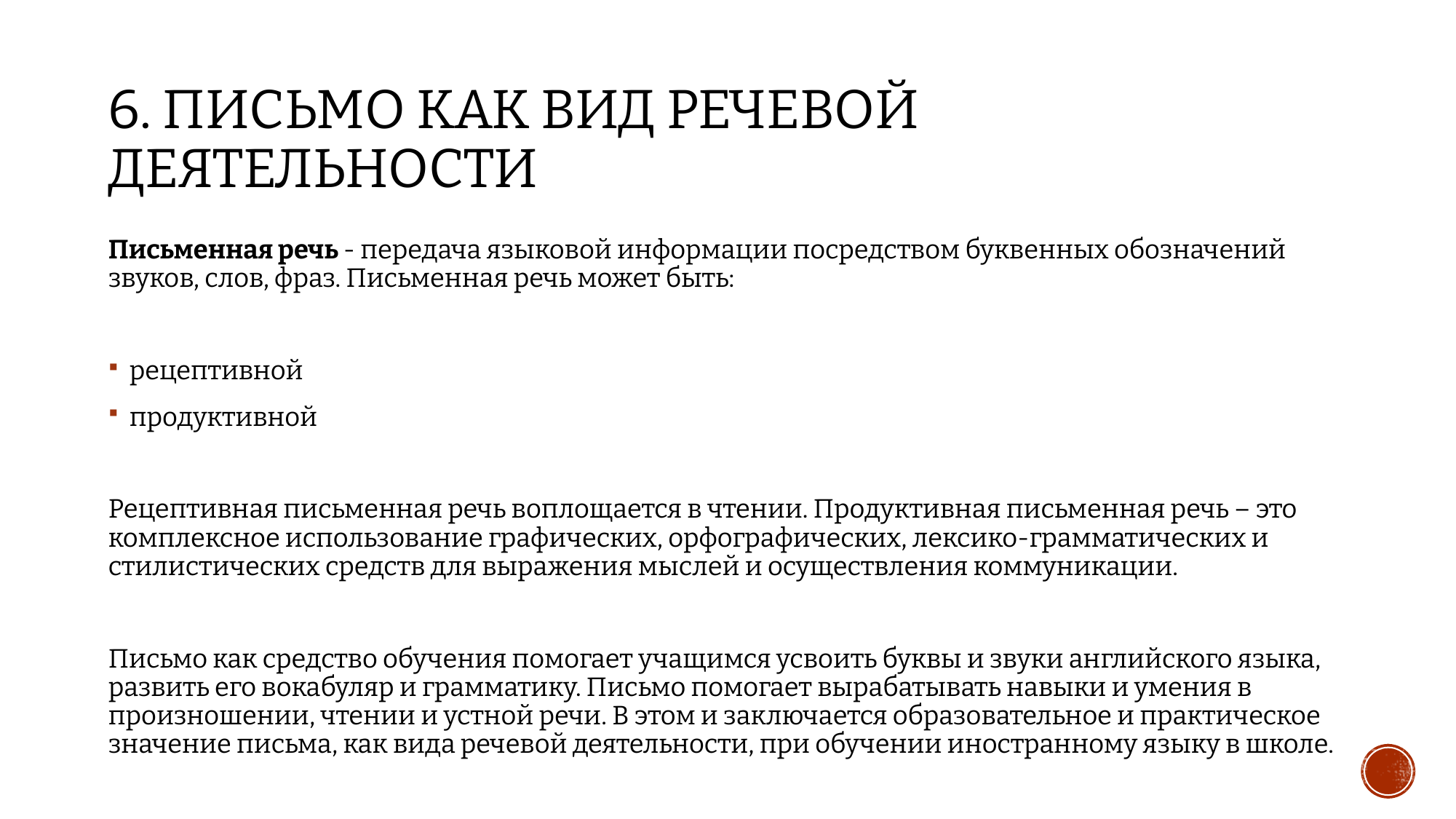

# 6. Письмо как вид речевой деятельности
Письменная речь - передача языковой информации посредством буквенных обозначений звуков, слов, фраз. Письменная речь может быть:

рецептивной
продуктивной

Рецептивная письменная речь воплощается в чтении. Продуктивная письменная речь – это комплексное использование графических, орфографических, лексико-грамматических и стилистических средств для выражения мыслей и осуществления коммуникации.

Письмо как средство обучения помогает учащимся усвоить буквы и звуки английского языка,  развить его вокабуляр и грамматику. Письмо помогает вырабатывать навыки и умения в произношении, чтении и устной речи. В этом и заключается образовательное и практическое значение письма, как вида речевой деятельности, при обучении иностранному языку в школе.